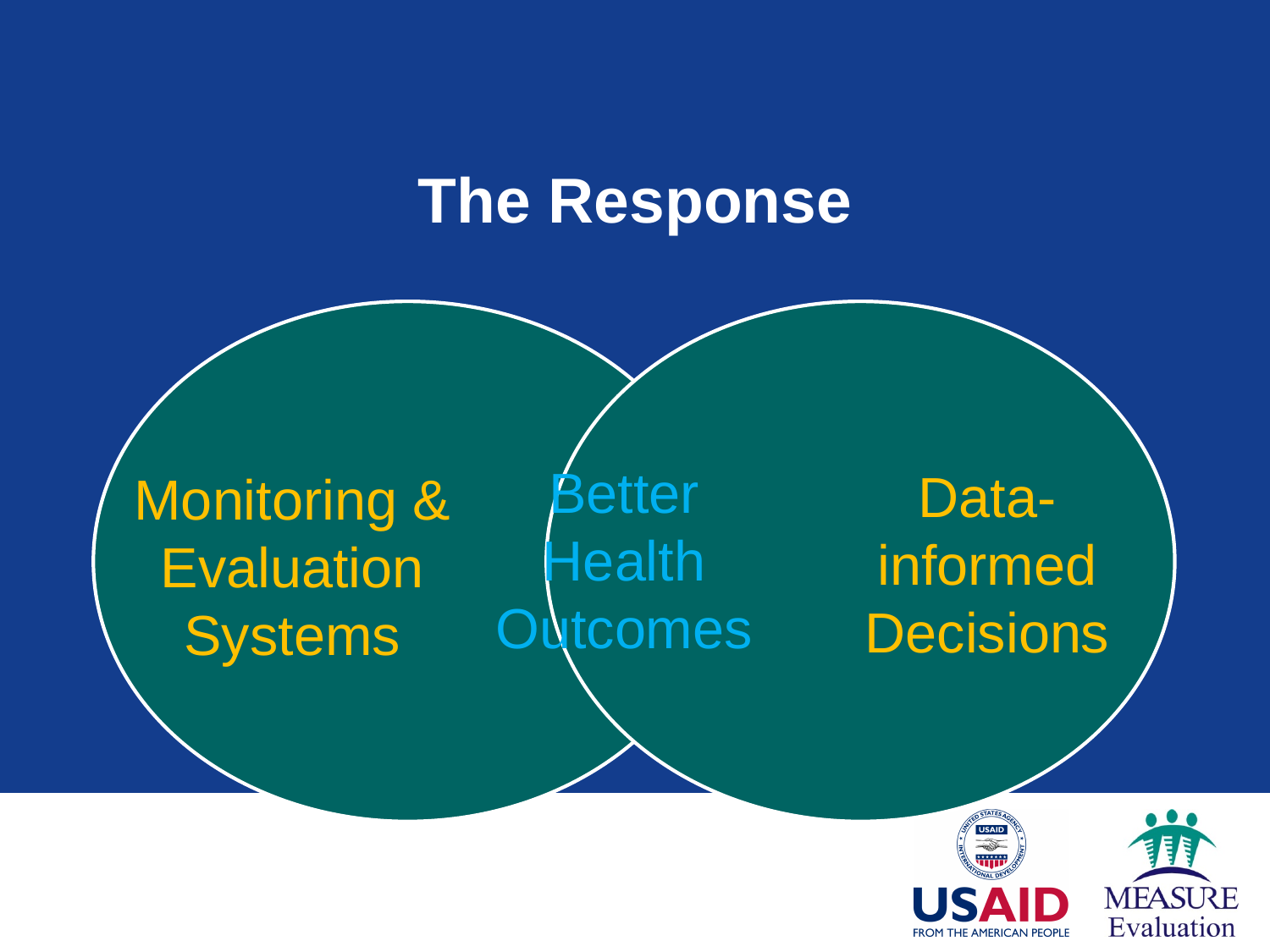

# The Response

Better Health Outcomes
Data-informed Decisions
Monitoring & Evaluation Systems